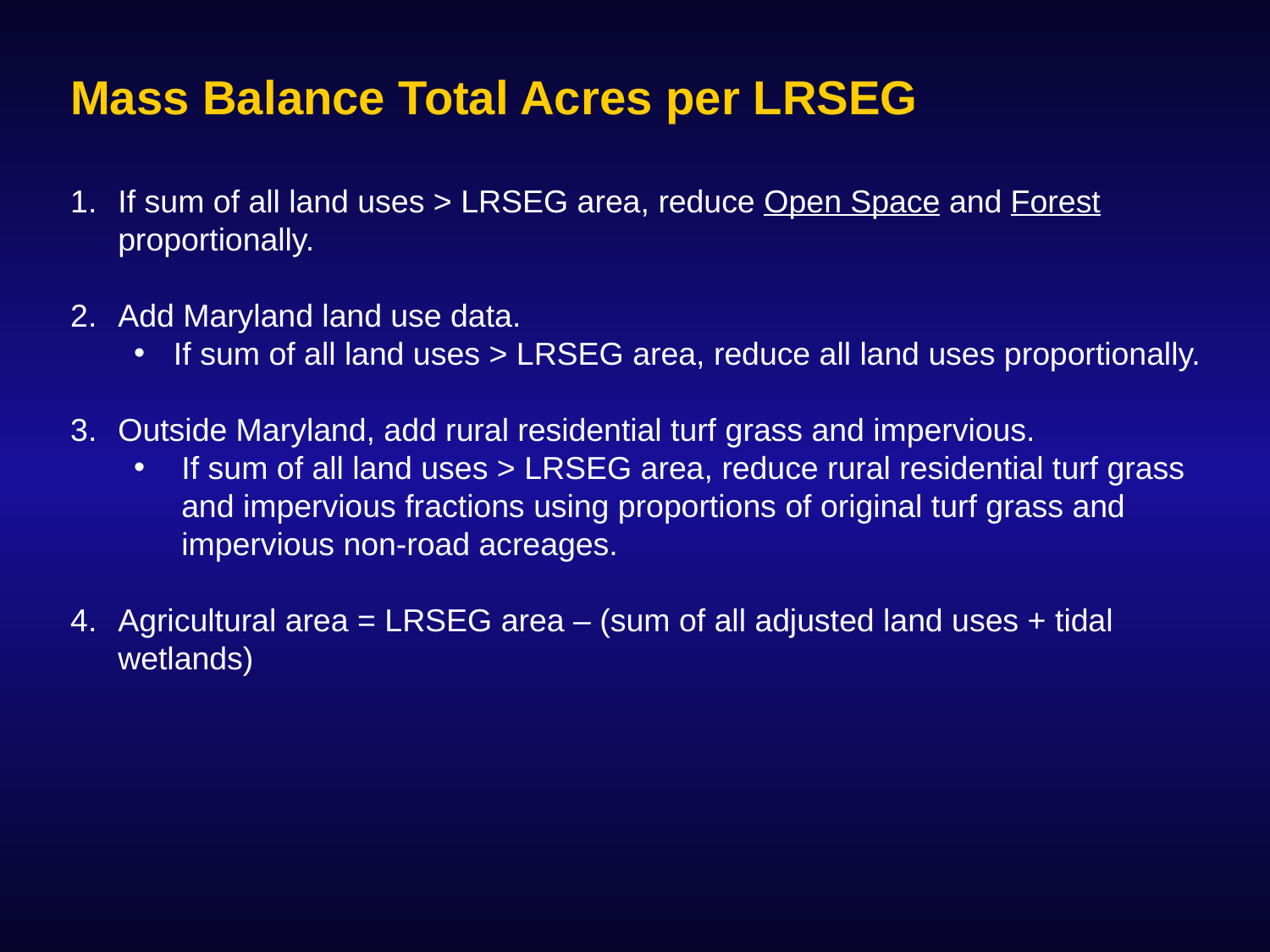

# Mass Balance Total Acres per LRSEG
If sum of all land uses > LRSEG area, reduce Open Space and Forest proportionally.

Add Maryland land use data.
If sum of all land uses > LRSEG area, reduce all land uses proportionally.

Outside Maryland, add rural residential turf grass and impervious.
If sum of all land uses > LRSEG area, reduce rural residential turf grass and impervious fractions using proportions of original turf grass and impervious non-road acreages.

Agricultural area = LRSEG area – (sum of all adjusted land uses + tidal wetlands)